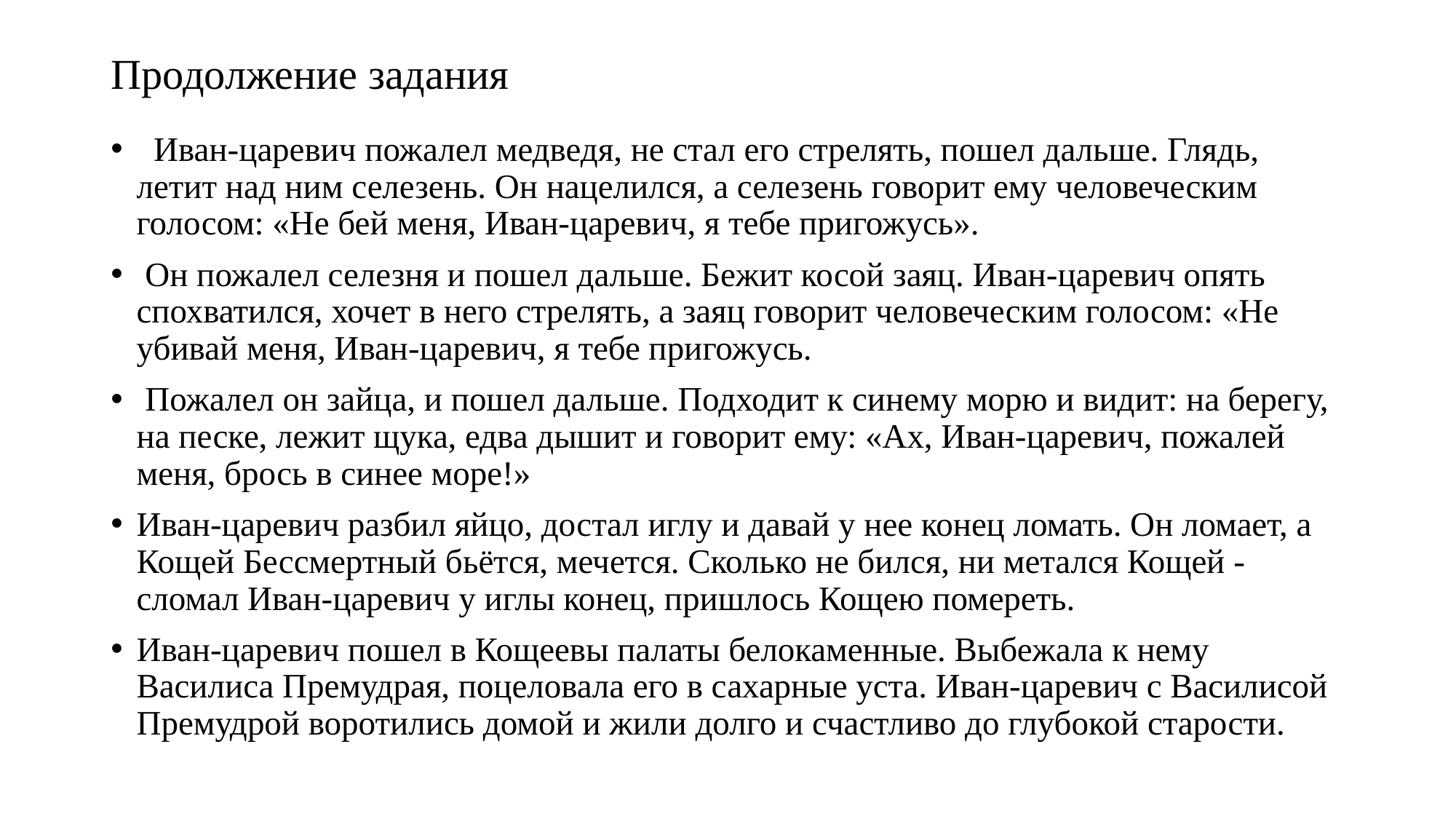

# Продолжение задания
  Иван-царевич пожалел медведя, не стал его стрелять, пошел дальше. Глядь, летит над ним селезень. Он нацелился, а селезень говорит ему человеческим голосом: «Не бей меня, Иван-царевич, я тебе пригожусь».
 Он пожалел селезня и пошел дальше. Бежит косой заяц. Иван-царевич опять спохватился, хочет в него стрелять, а заяц говорит человеческим голосом: «Не убивай меня, Иван-царевич, я тебе пригожусь.
 Пожалел он зайца, и пошел дальше. Подходит к синему морю и видит: на берегу, на песке, лежит щука, едва дышит и говорит ему: «Ах, Иван-царевич, пожалей меня, брось в синее море!»
Иван-царевич разбил яйцо, достал иглу и давай у нее конец ломать. Он ломает, а Кощей Бессмертный бьётся, мечется. Сколько не бился, ни метался Кощей - сломал Иван-царевич у иглы конец, пришлось Кощею помереть.
Иван-царевич пошел в Кощеевы палаты белокаменные. Выбежала к нему Василиса Премудрая, поцеловала его в сахарные уста. Иван-царевич с Василисой Премудрой воротились домой и жили долго и счастливо до глубокой старости.